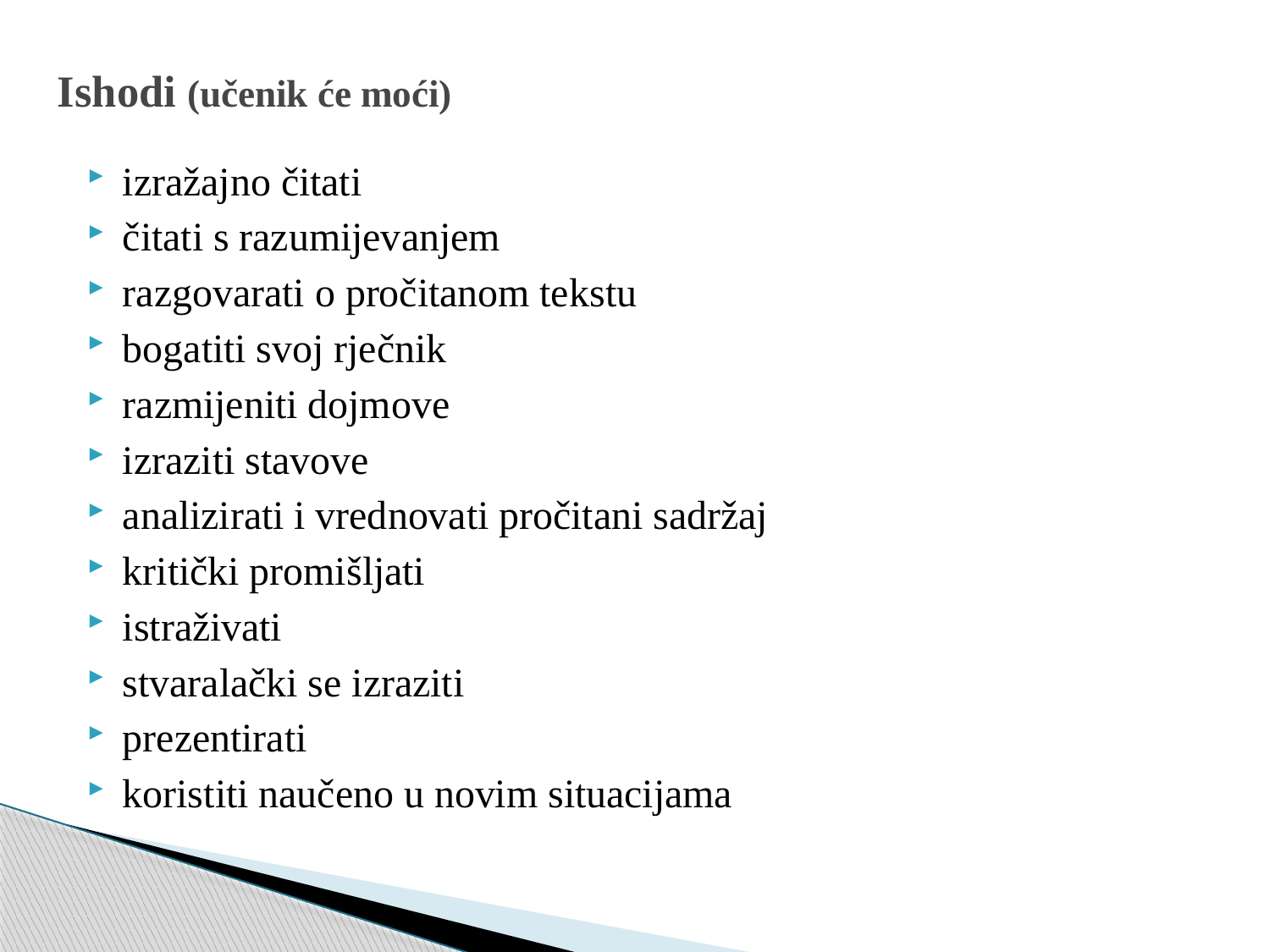

# Ishodi (učenik će moći)
izražajno čitati
čitati s razumijevanjem
razgovarati o pročitanom tekstu
bogatiti svoj rječnik
razmijeniti dojmove
izraziti stavove
analizirati i vrednovati pročitani sadržaj
kritički promišljati
istraživati
stvaralački se izraziti
prezentirati
koristiti naučeno u novim situacijama